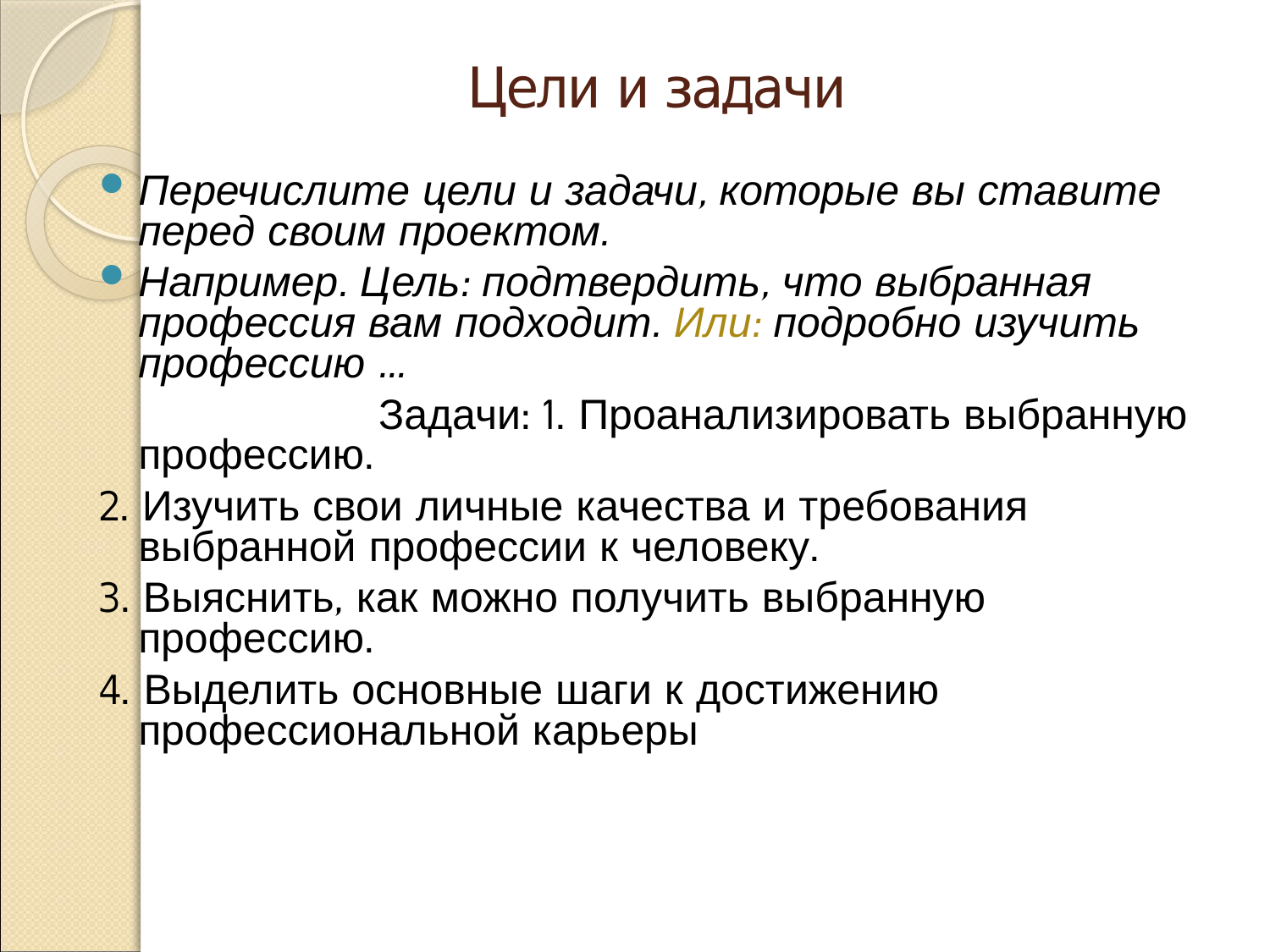

# Цели и задачи
Перечислите цели и задачи, которые вы ставите перед своим проектом.
Например. Цель: подтвердить, что выбранная профессия вам подходит. Или: подробно изучить профессию …
                      Задачи: 1. Проанализировать выбранную профессию.
2. Изучить свои личные качества и требования выбранной профессии к человеку.
3. Выяснить, как можно получить выбранную профессию.
4. Выделить основные шаги к достижению профессиональной карьеры